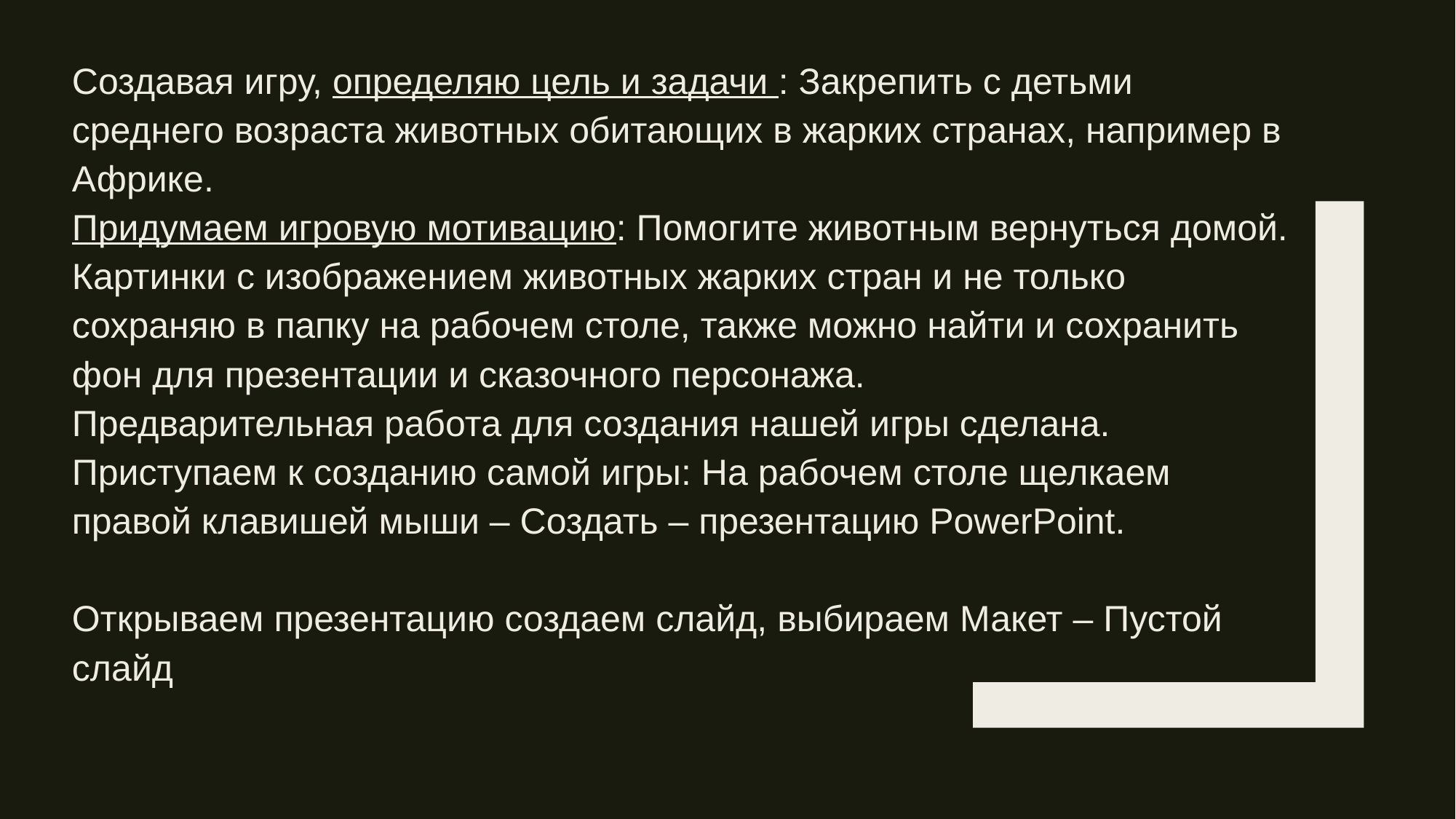

Создавая игру, определяю цель и задачи : Закрепить с детьми среднего возраста животных обитающих в жарких странах, например в Африке.
Придумаем игровую мотивацию: Помогите животным вернуться домой. Картинки с изображением животных жарких стран и не только сохраняю в папку на рабочем столе, также можно найти и сохранить фон для презентации и сказочного персонажа.
Предварительная работа для создания нашей игры сделана.
Приступаем к созданию самой игры: На рабочем столе щелкаем правой клавишей мыши – Создать – презентацию PowerPoint.

Открываем презентацию создаем слайд, выбираем Макет – Пустой слайд